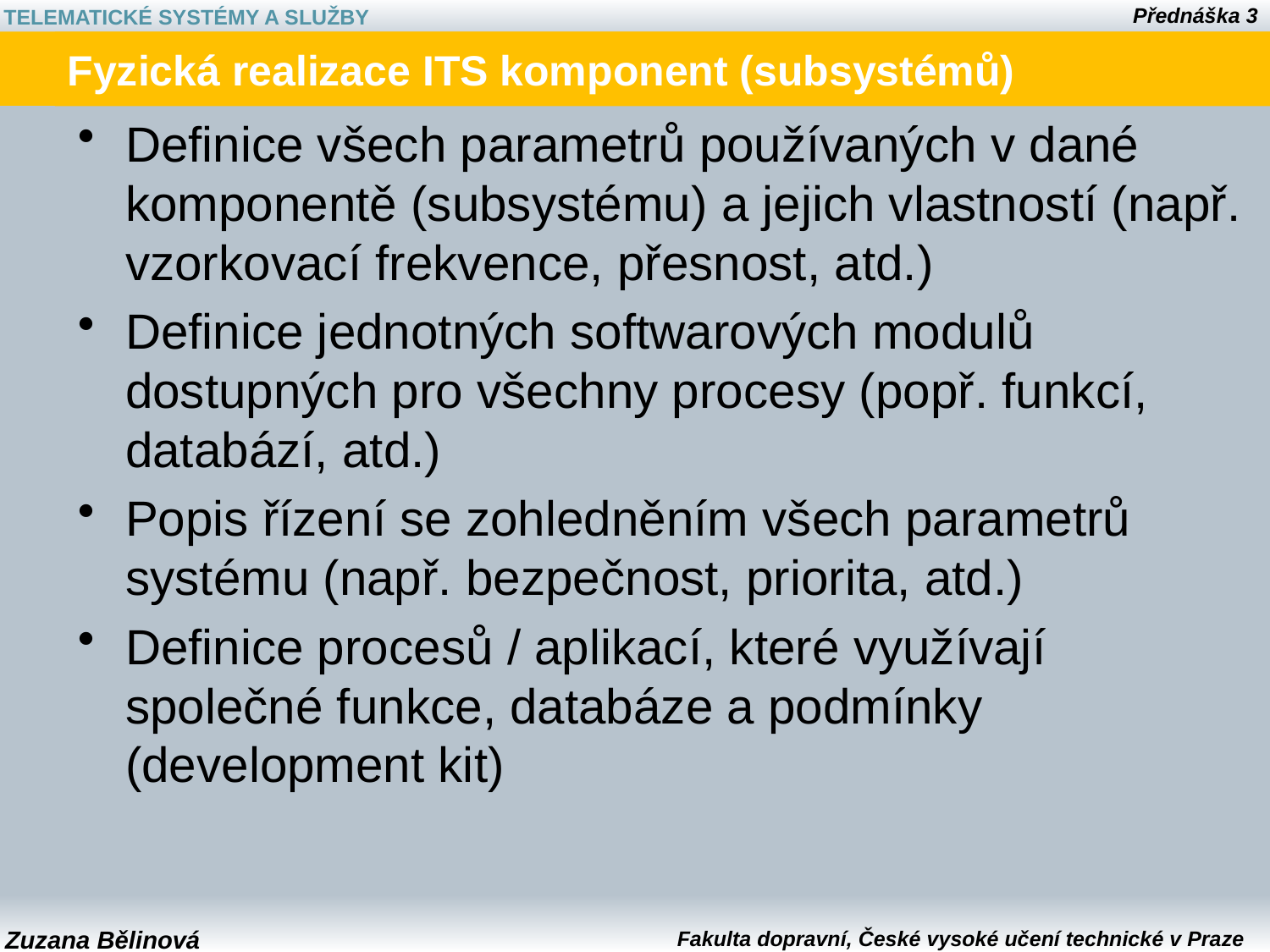

# Fyzická realizace ITS komponent (subsystémů)
Definice všech parametrů používaných v dané komponentě (subsystému) a jejich vlastností (např. vzorkovací frekvence, přesnost, atd.)
Definice jednotných softwarových modulů dostupných pro všechny procesy (popř. funkcí, databází, atd.)
Popis řízení se zohledněním všech parametrů systému (např. bezpečnost, priorita, atd.)
Definice procesů / aplikací, které využívají společné funkce, databáze a podmínky (development kit)